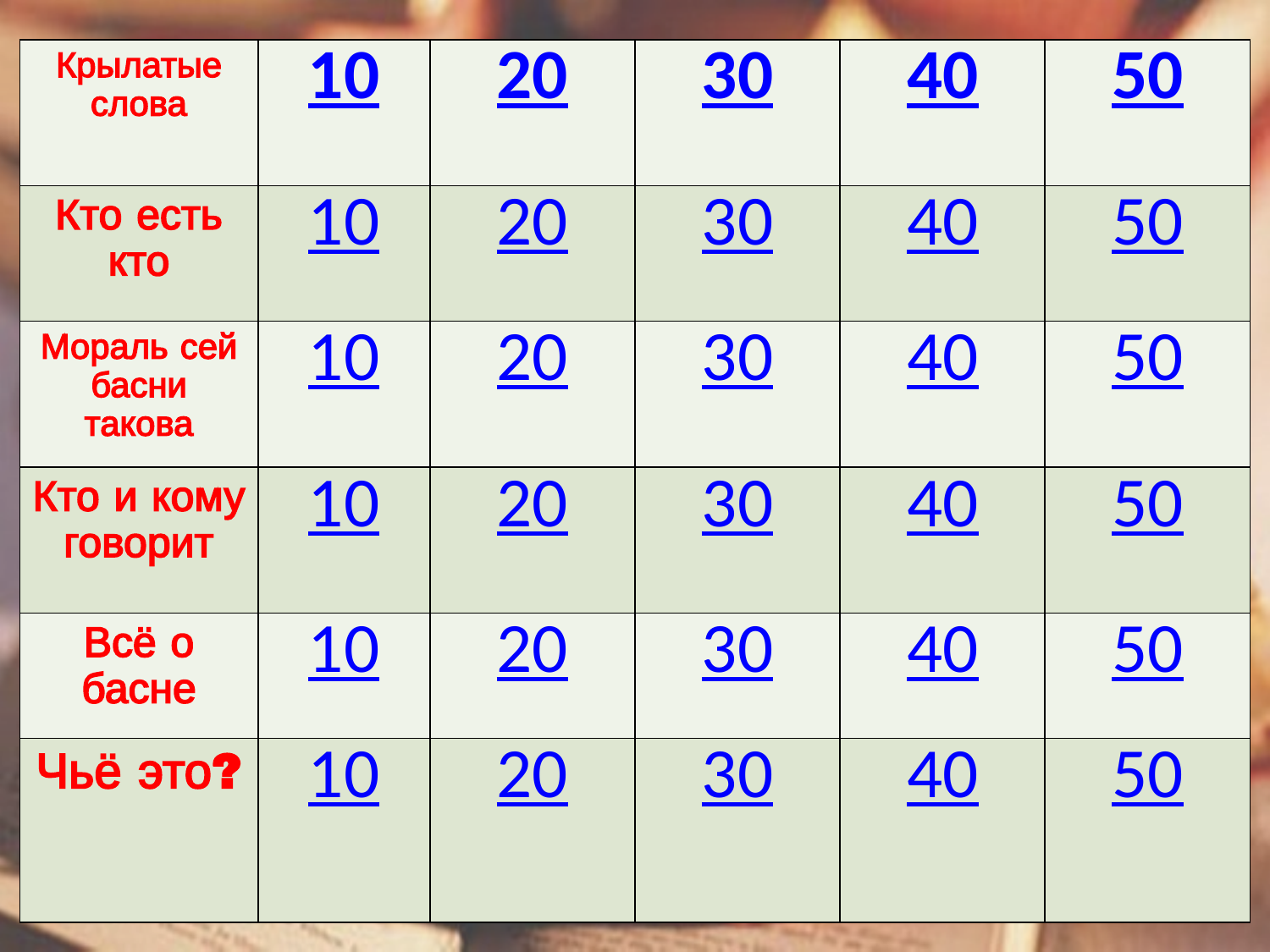

| Крылатые слова | 10 | 20 | 30 | 40 | 50 |
| --- | --- | --- | --- | --- | --- |
| Кто есть кто | 10 | 20 | 30 | 40 | 50 |
| Мораль сей басни такова | 10 | 20 | 30 | 40 | 50 |
| Кто и кому говорит | 10 | 20 | 30 | 40 | 50 |
| Всё о басне | 10 | 20 | 30 | 40 | 50 |
| Чьё это? | 10 | 20 | 30 | 40 | 50 |